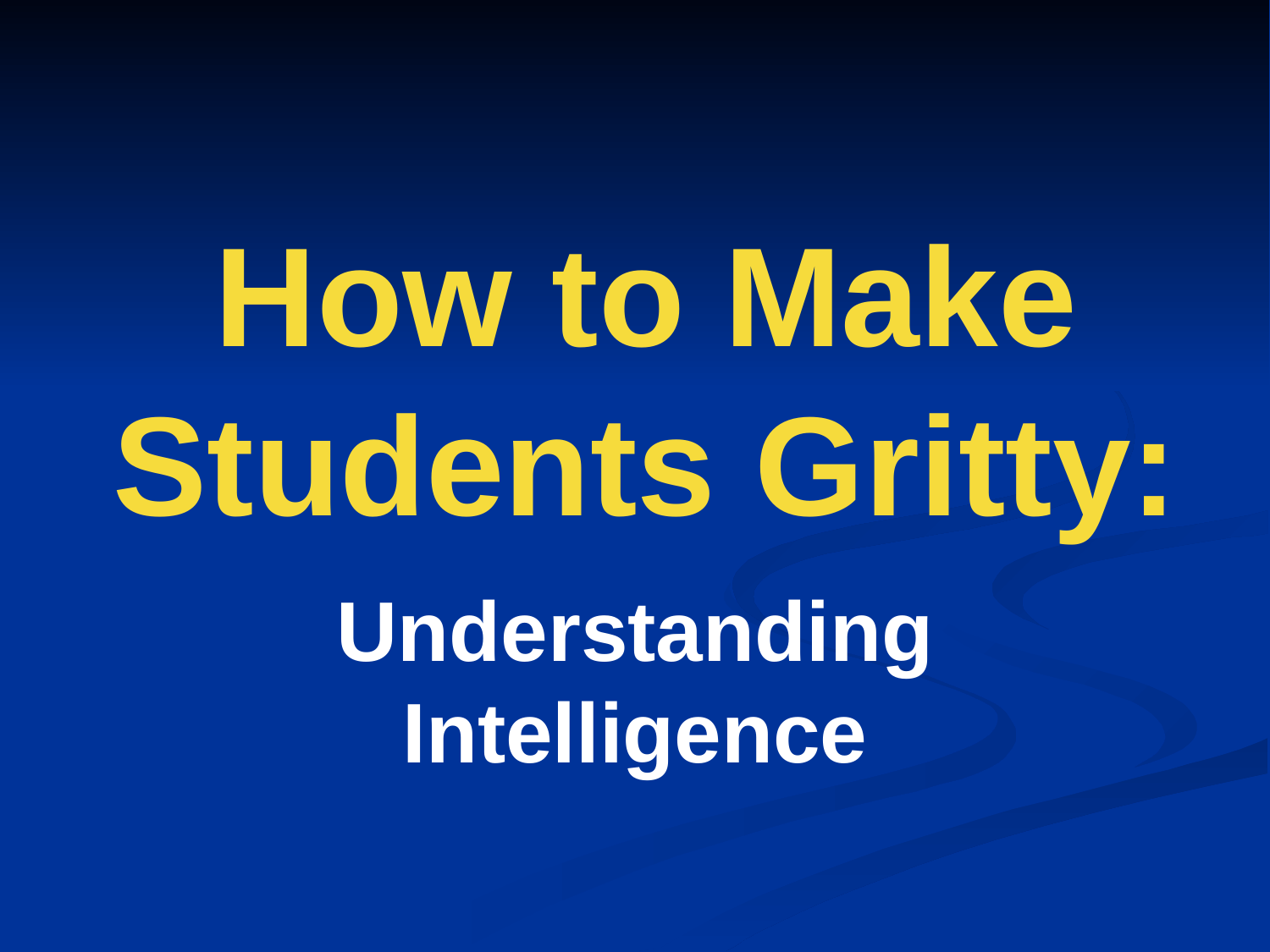

# How to Make Students Gritty:
Understanding Intelligence